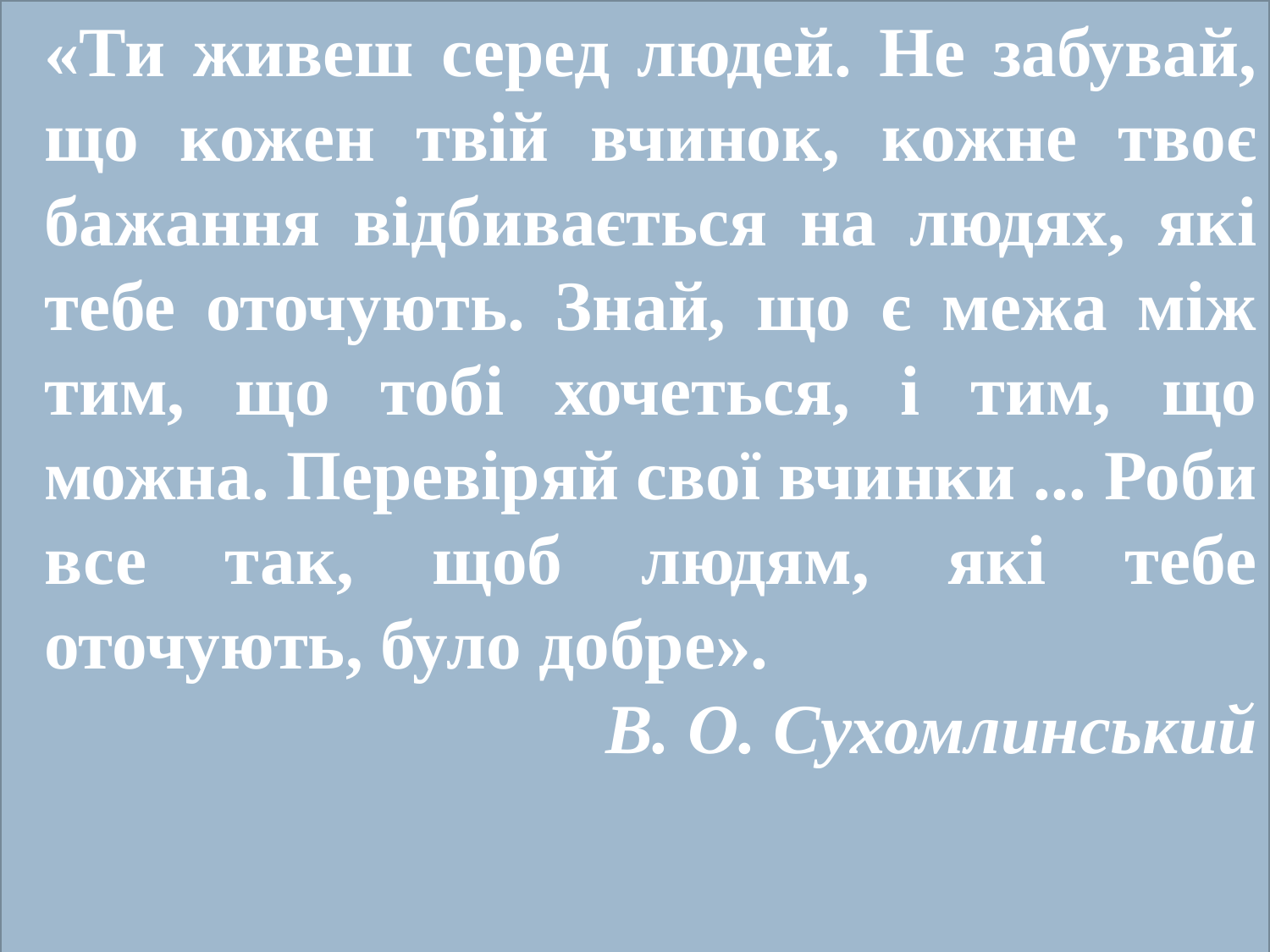

«Ти живеш серед людей. Не забувай, що кожен твій вчинок, кожне твоє бажання відбивається на людях, які тебе оточують. Знай, що є межа між тим, що тобі хочеться, і тим, що можна. Перевіряй свої вчинки ... Роби все так, щоб людям, які тебе оточують, було добре».
В. О. Сухомлинський